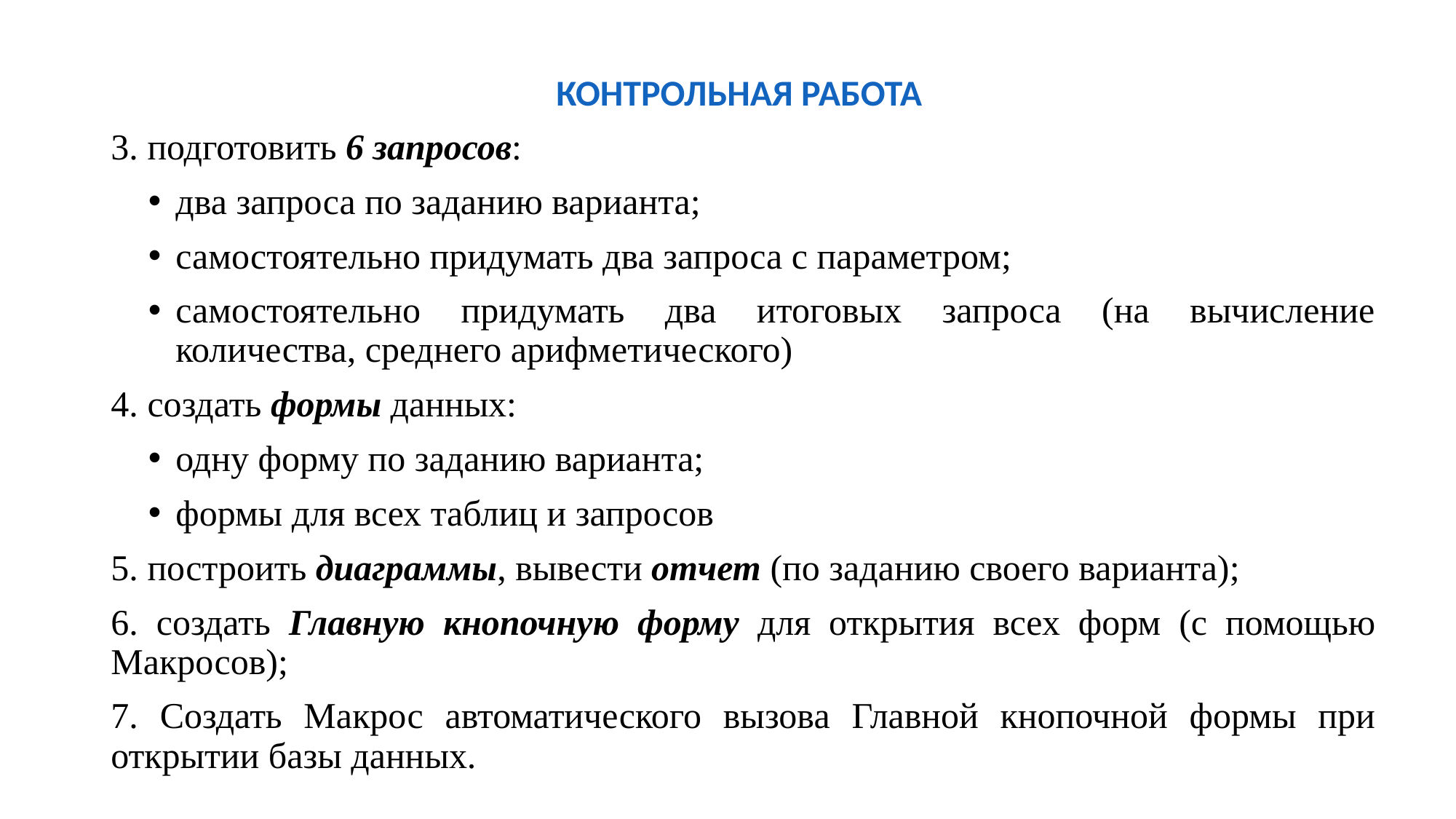

КОНТРОЛЬНАЯ работа
3. подготовить 6 запросов:
два запроса по заданию варианта;
самостоятельно придумать два запроса с параметром;
самостоятельно придумать два итоговых запроса (на вычисление количества, среднего арифметического)
4. создать формы данных:
одну форму по заданию варианта;
формы для всех таблиц и запросов
5. построить диаграммы, вывести отчет (по заданию своего варианта);
6. создать Главную кнопочную форму для открытия всех форм (с помощью Макросов);
7. Создать Макрос автоматического вызова Главной кнопочной формы при открытии базы данных.